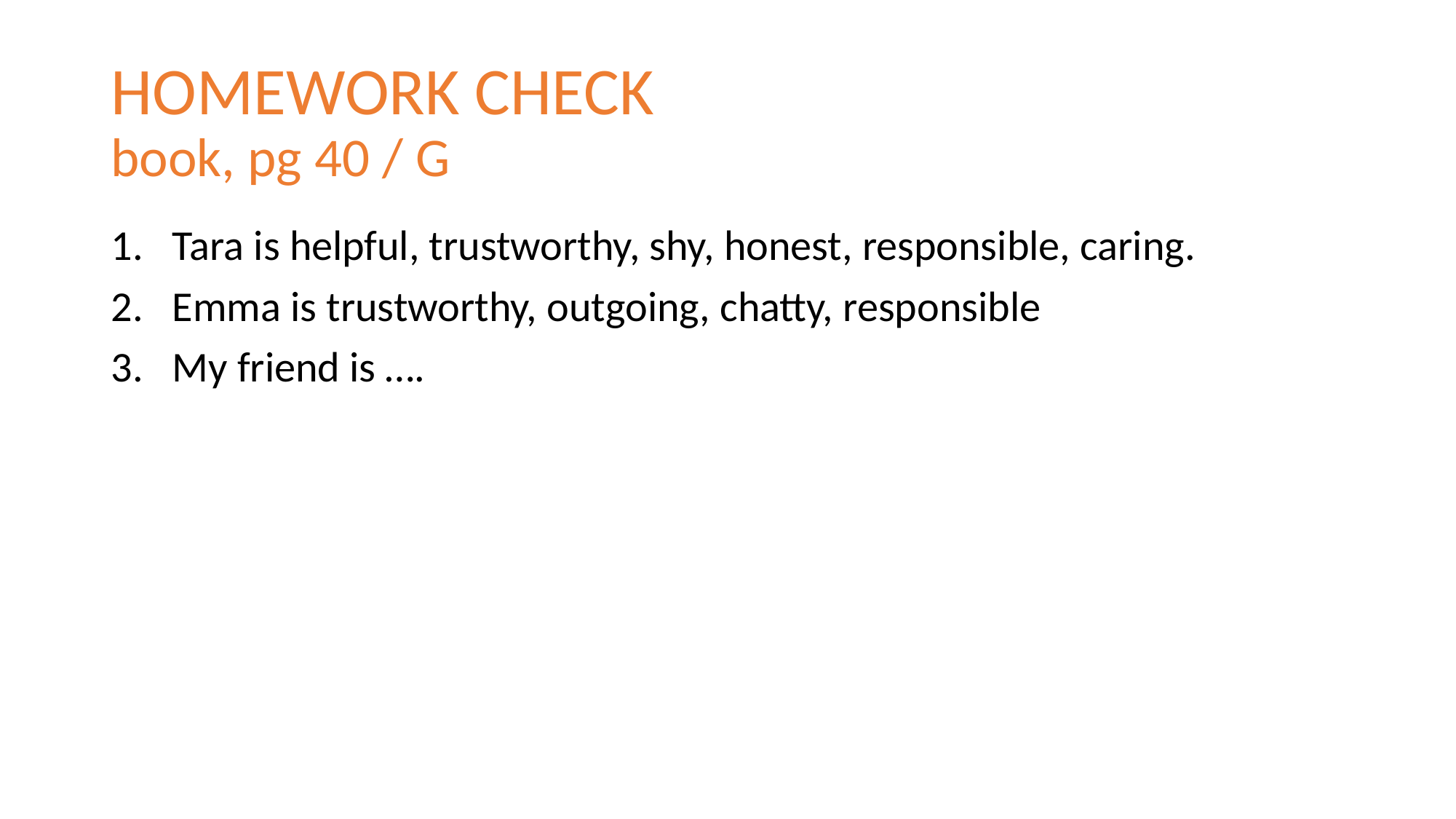

# HOMEWORK CHECK book, pg 40 / G
Tara is helpful, trustworthy, shy, honest, responsible, caring.
Emma is trustworthy, outgoing, chatty, responsible
My friend is ….